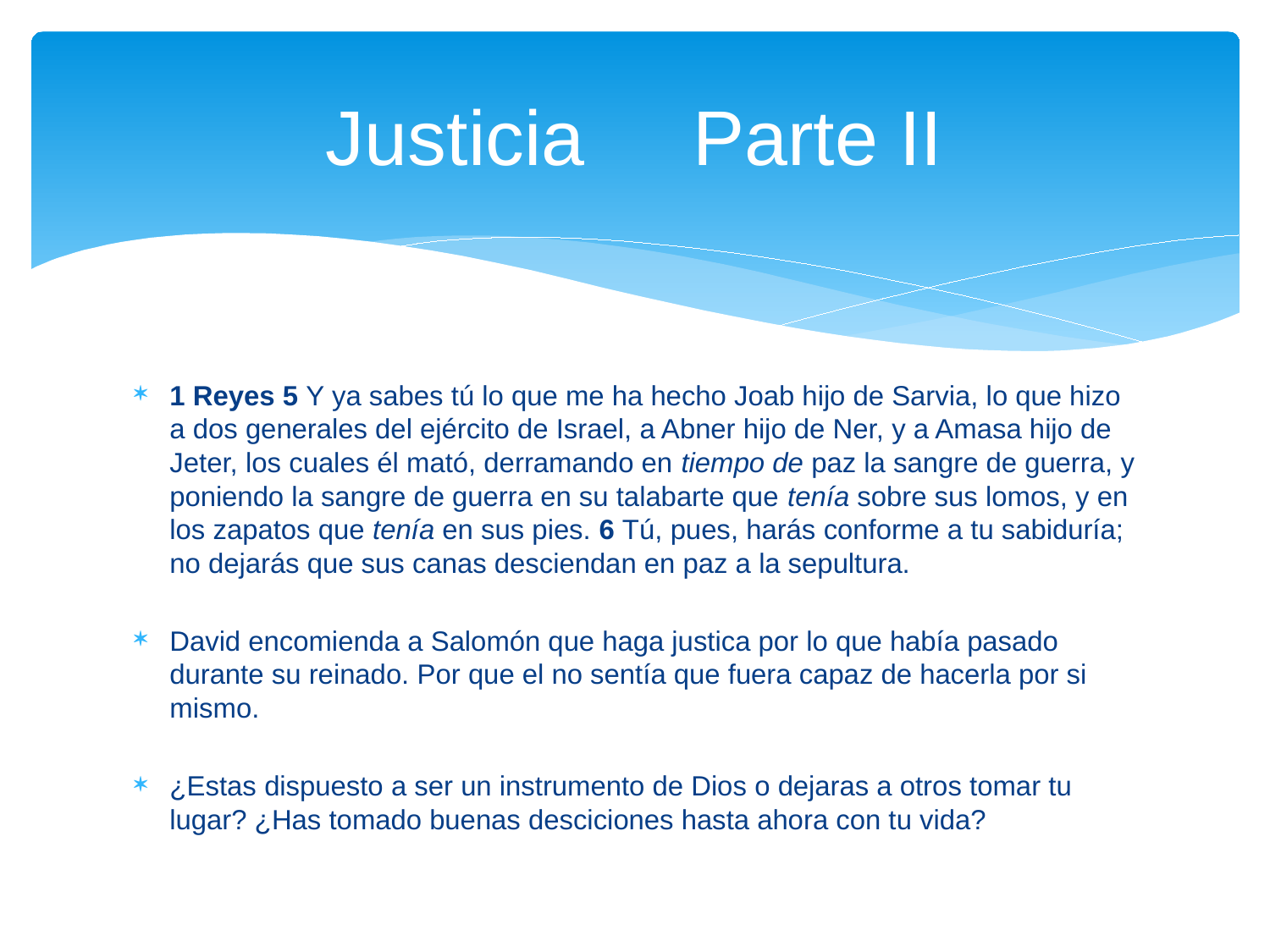

# Justicia     Parte II
1 Reyes 5 Y ya sabes tú lo que me ha hecho Joab hijo de Sarvia, lo que hizo a dos generales del ejército de Israel, a Abner hijo de Ner, y a Amasa hijo de Jeter, los cuales él mató, derramando en tiempo de paz la sangre de guerra, y poniendo la sangre de guerra en su talabarte que tenía sobre sus lomos, y en los zapatos que tenía en sus pies. 6 Tú, pues, harás conforme a tu sabiduría; no dejarás que sus canas desciendan en paz a la sepultura.

David encomienda a Salomón que haga justica por lo que había pasado durante su reinado. Por que el no sentía que fuera capaz de hacerla por si mismo.

¿Estas dispuesto a ser un instrumento de Dios o dejaras a otros tomar tu lugar? ¿Has tomado buenas desciciones hasta ahora con tu vida?